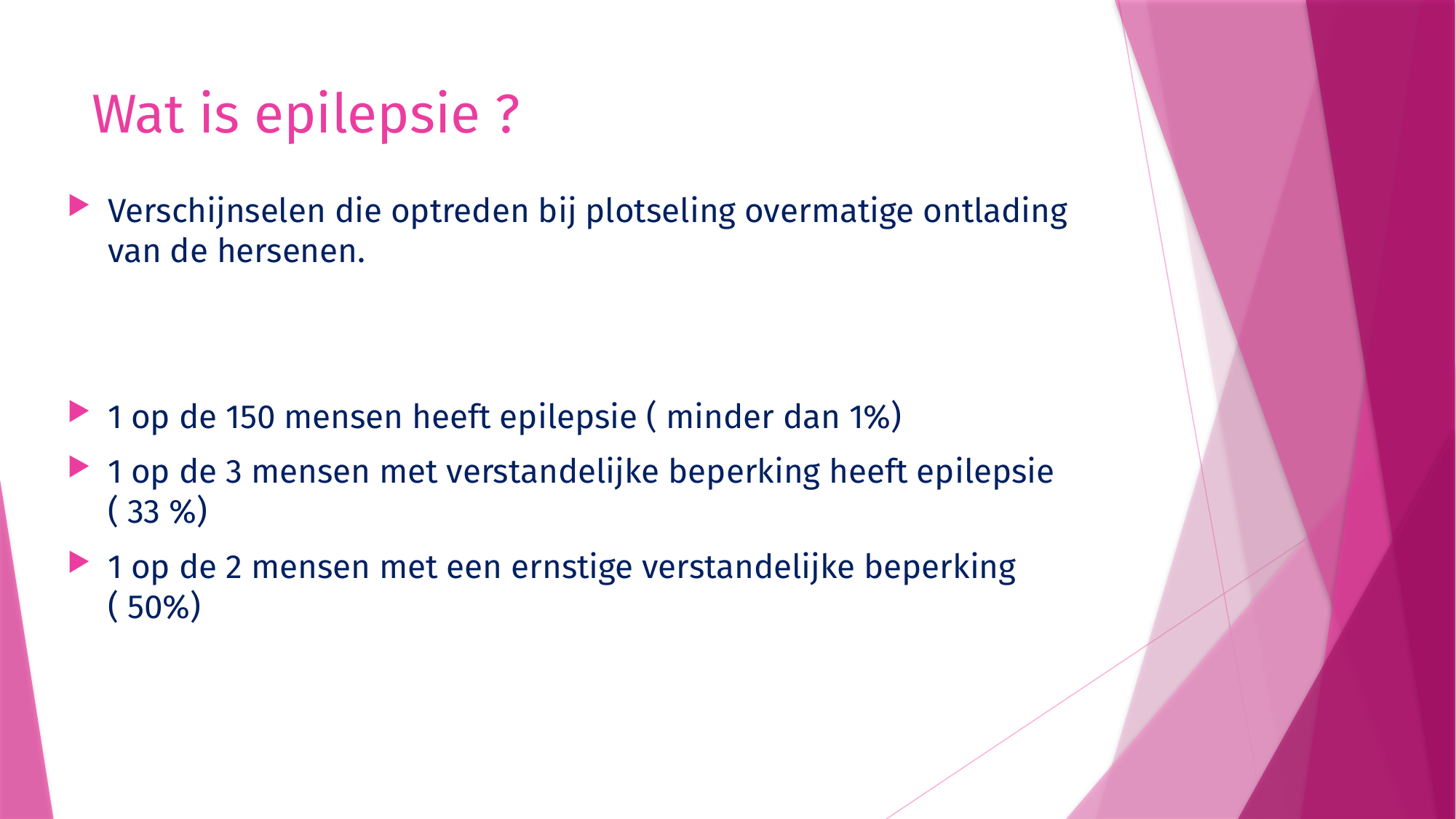

# Wat is epilepsie ?
Verschijnselen die optreden bij plotseling overmatige ontlading van de hersenen.

1 op de 150 mensen heeft epilepsie ( minder dan 1%)
1 op de 3 mensen met verstandelijke beperking heeft epilepsie ( 33 %)
1 op de 2 mensen met een ernstige verstandelijke beperking ( 50%)